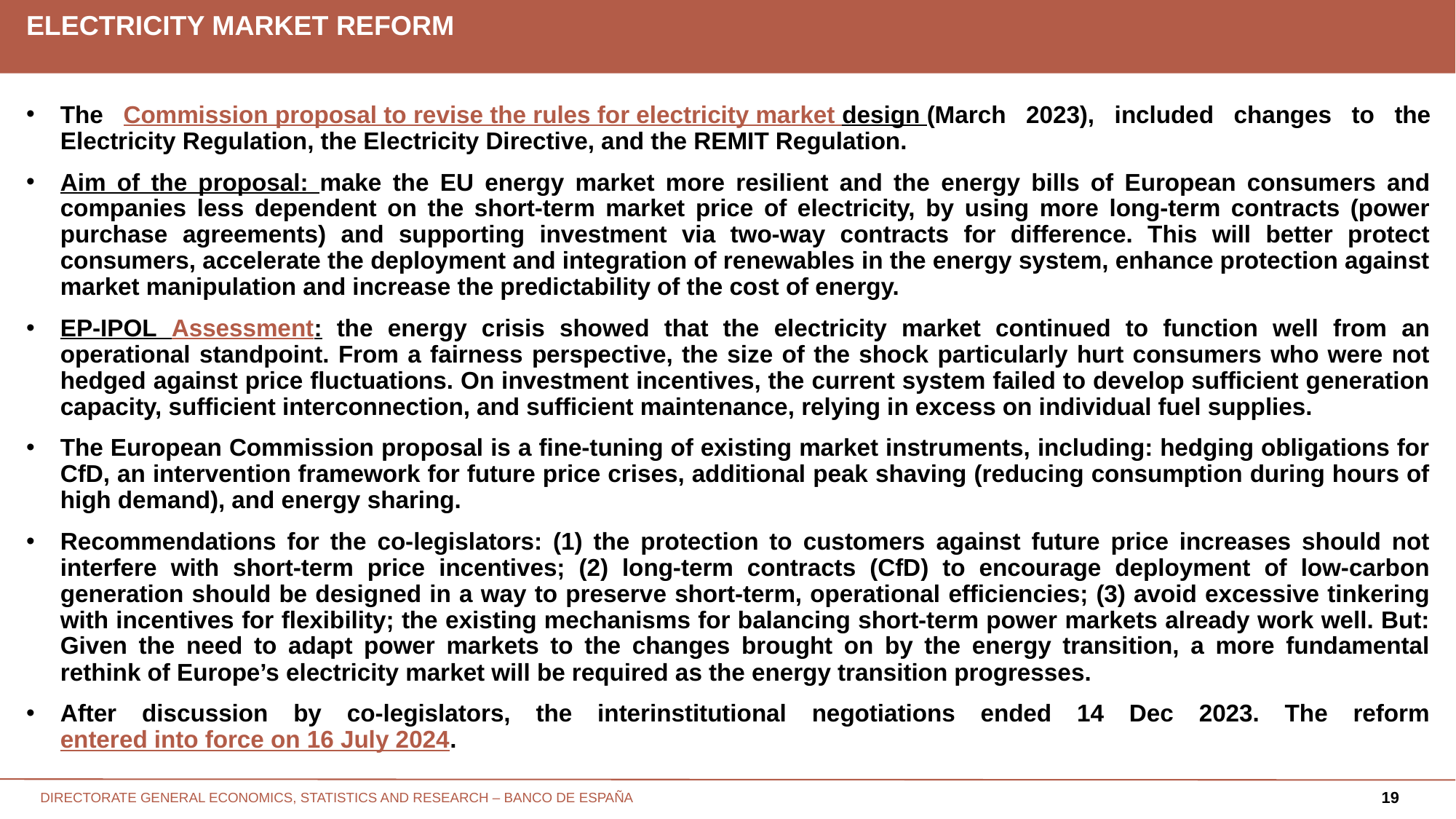

# Electricity market reform
The Commission proposal to revise the rules for electricity market design (March 2023), included changes to the Electricity Regulation, the Electricity Directive, and the REMIT Regulation.
Aim of the proposal: make the EU energy market more resilient and the energy bills of European consumers and companies less dependent on the short-term market price of electricity, by using more long-term contracts (power purchase agreements) and supporting investment via two-way contracts for difference. This will better protect consumers, accelerate the deployment and integration of renewables in the energy system, enhance protection against market manipulation and increase the predictability of the cost of energy.
EP-IPOL Assessment: the energy crisis showed that the electricity market continued to function well from an operational standpoint. From a fairness perspective, the size of the shock particularly hurt consumers who were not hedged against price fluctuations. On investment incentives, the current system failed to develop sufficient generation capacity, sufficient interconnection, and sufficient maintenance, relying in excess on individual fuel supplies.
The European Commission proposal is a fine-tuning of existing market instruments, including: hedging obligations for CfD, an intervention framework for future price crises, additional peak shaving (reducing consumption during hours of high demand), and energy sharing.
Recommendations for the co-legislators: (1) the protection to customers against future price increases should not interfere with short-term price incentives; (2) long-term contracts (CfD) to encourage deployment of low-carbon generation should be designed in a way to preserve short-term, operational efficiencies; (3) avoid excessive tinkering with incentives for flexibility; the existing mechanisms for balancing short-term power markets already work well. But: Given the need to adapt power markets to the changes brought on by the energy transition, a more fundamental rethink of Europe’s electricity market will be required as the energy transition progresses.
After discussion by co-legislators, the interinstitutional negotiations ended 14 Dec 2023. The reform entered into force on 16 July 2024.

19